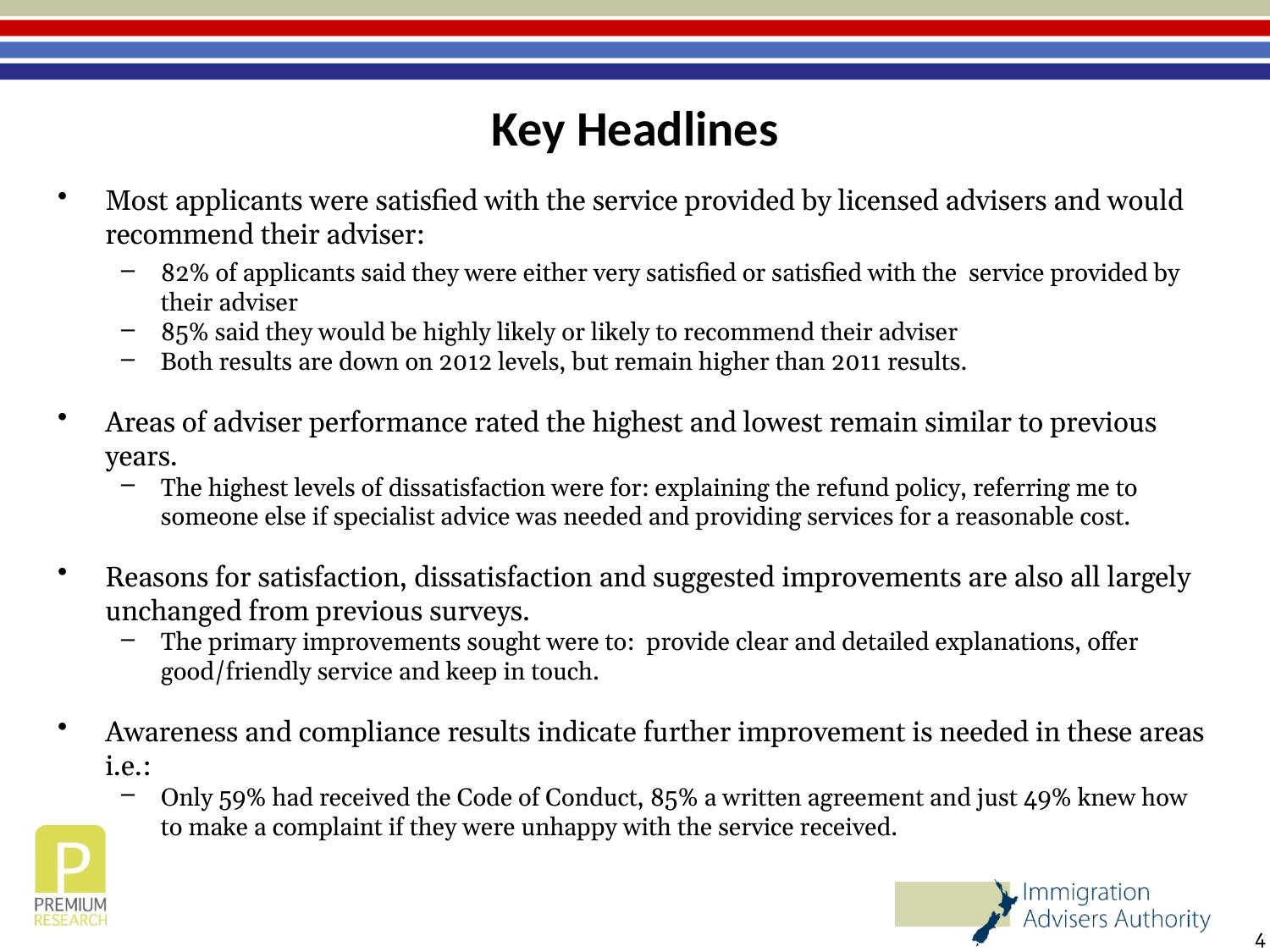

# Key Headlines
Most applicants were satisfied with the service provided by licensed advisers and would recommend their adviser:
82% of applicants said they were either very satisfied or satisfied with the  service provided by their adviser
85% said they would be highly likely or likely to recommend their adviser
Both results are down on 2012 levels, but remain higher than 2011 results.
Areas of adviser performance rated the highest and lowest remain similar to previous years.
The highest levels of dissatisfaction were for: explaining the refund policy, referring me to someone else if specialist advice was needed and providing services for a reasonable cost.
Reasons for satisfaction, dissatisfaction and suggested improvements are also all largely unchanged from previous surveys.
The primary improvements sought were to:  provide clear and detailed explanations, offer good/friendly service and keep in touch.
Awareness and compliance results indicate further improvement is needed in these areas i.e.:
Only 59% had received the Code of Conduct, 85% a written agreement and just 49% knew how to make a complaint if they were unhappy with the service received.

4